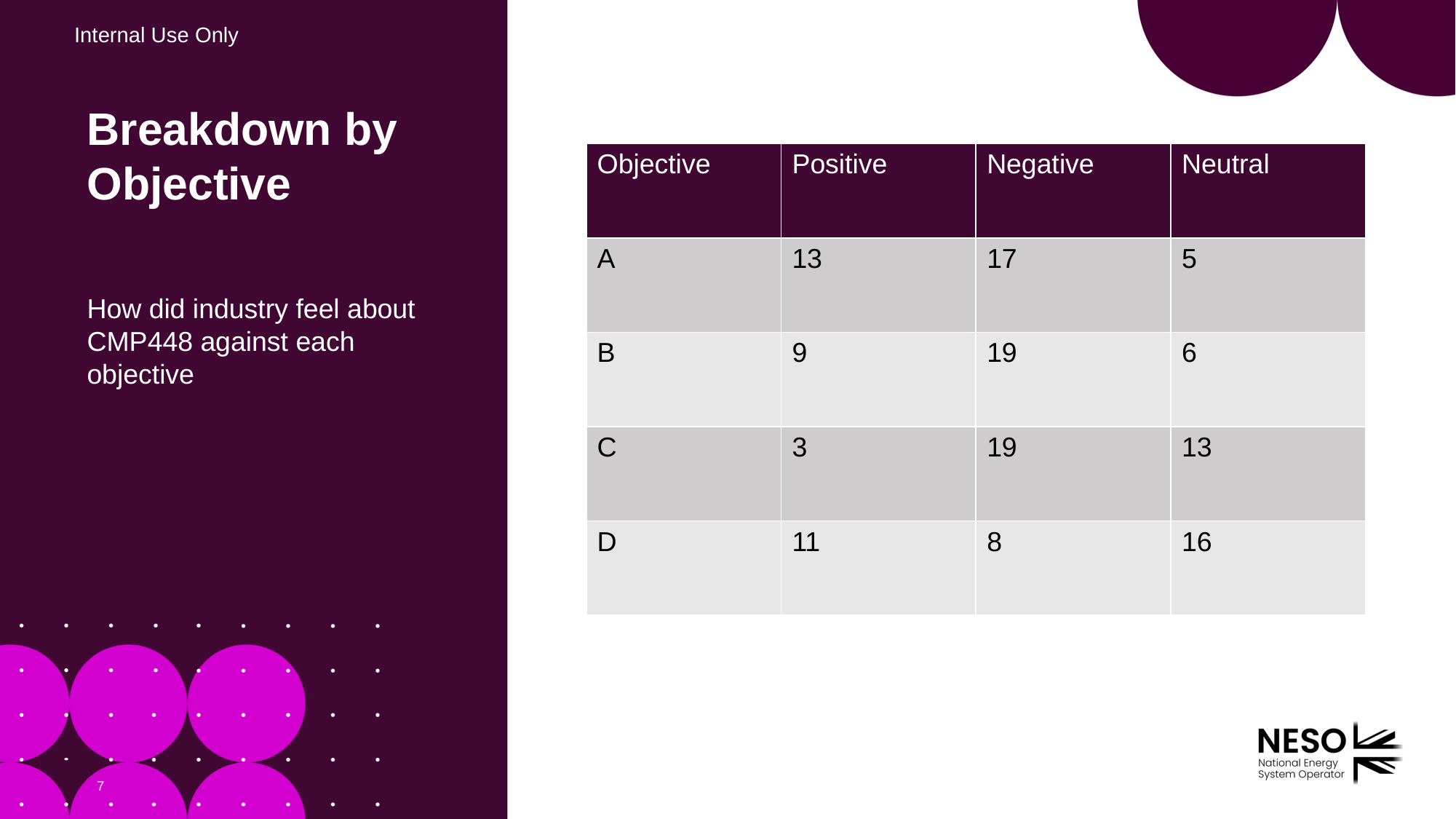

# Breakdown by Objective
| Objective | Positive | Negative | Neutral |
| --- | --- | --- | --- |
| A | 13 | 17 | 5 |
| B | 9 | 19 | 6 |
| C | 3 | 19 | 13 |
| D | 11 | 8 | 16 |
How did industry feel about CMP448 against each objective